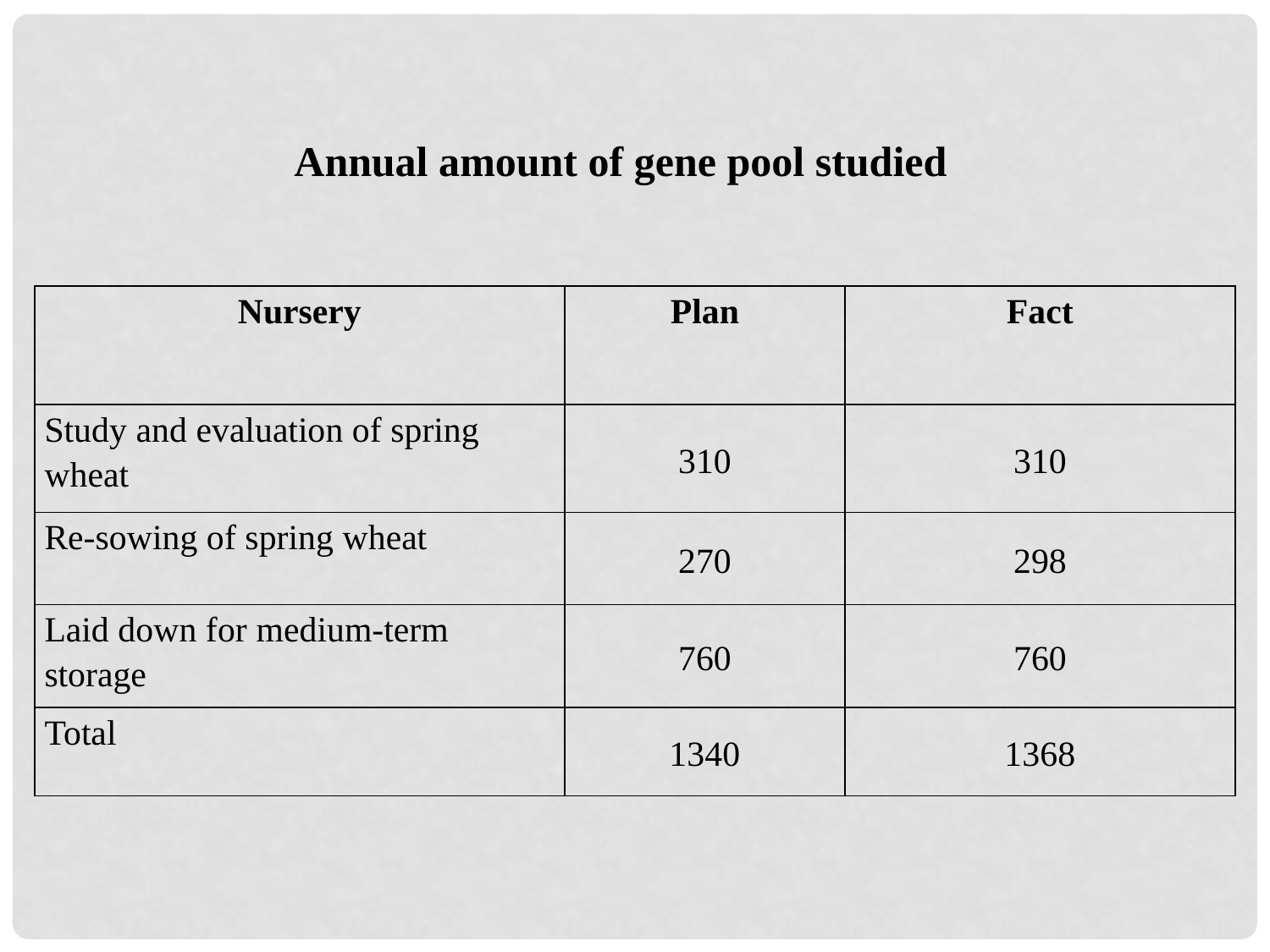

Annual amount of gene pool studied
| Nursery | Plan | Fact |
| --- | --- | --- |
| Study and evaluation of spring wheat | 310 | 310 |
| Re-sowing of spring wheat | 270 | 298 |
| Laid down for medium-term storage | 760 | 760 |
| Total | 1340 | 1368 |